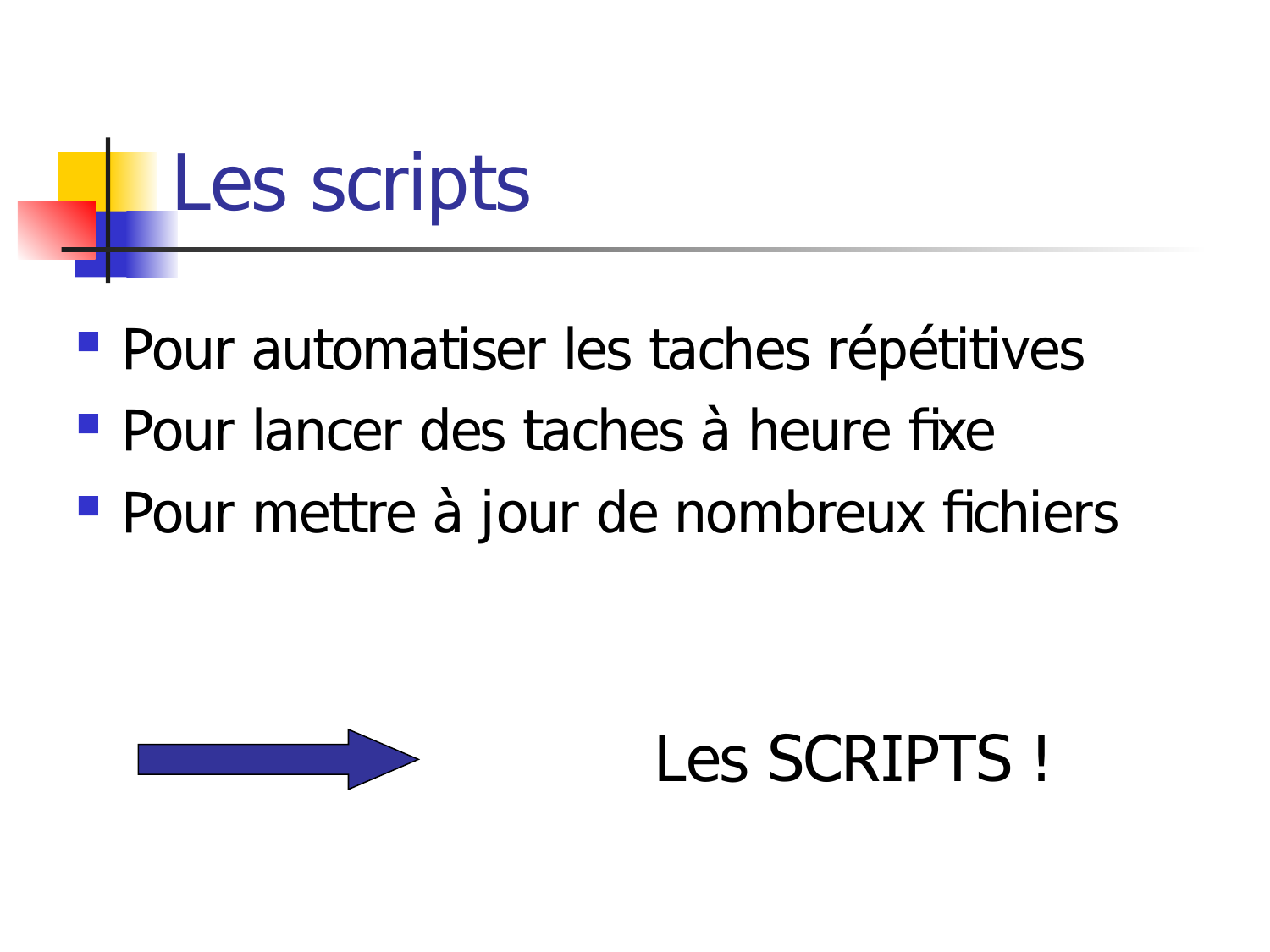

# Les scripts
Pour automatiser les taches répétitives
Pour lancer des taches à heure fixe
Pour mettre à jour de nombreux fichiers

				  Les SCRIPTS !